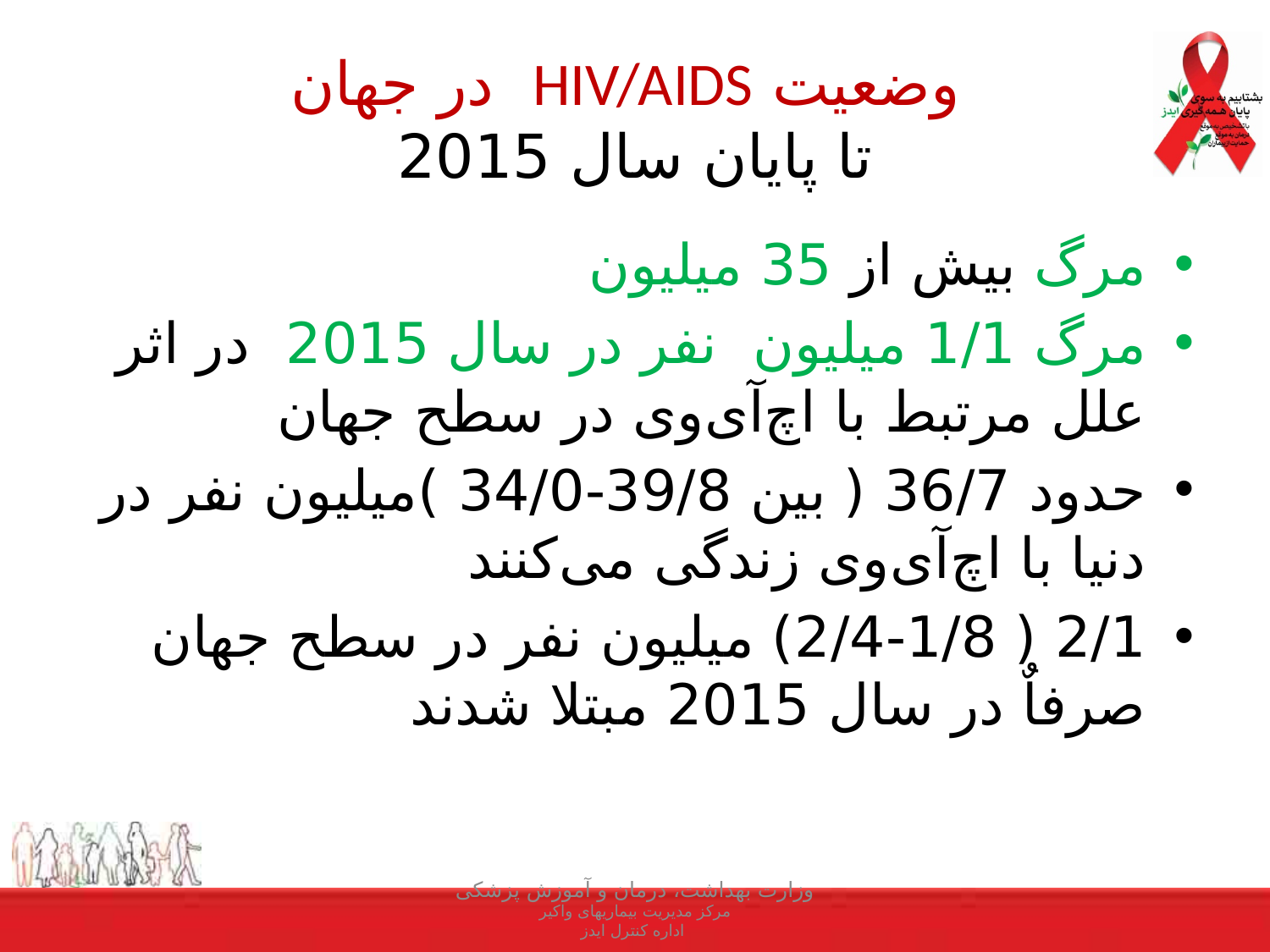

# وضعیت HIV/AIDS  در جهان تا پایان سال 2015
مرگ بیش از 35 میلیون
مرگ 1/1 میلیون  نفر در سال 2015  در اثر علل مرتبط با اچ‌آی‌وی در سطح جهان
حدود 36/7 ( بین 39/8-34/0 )میلیون نفر در دنیا با اچ‌آی‌وی زندگی می‌کنند
2/1 ( 2/4-1/8) میلیون نفر در سطح جهان صرفاٌ در سال 2015 مبتلا شدند
وزارت بهداشت، درمان و آموزش پزشکی
مرکز مدیریت بیماریهای واکیر
اداره کنترل ایدز